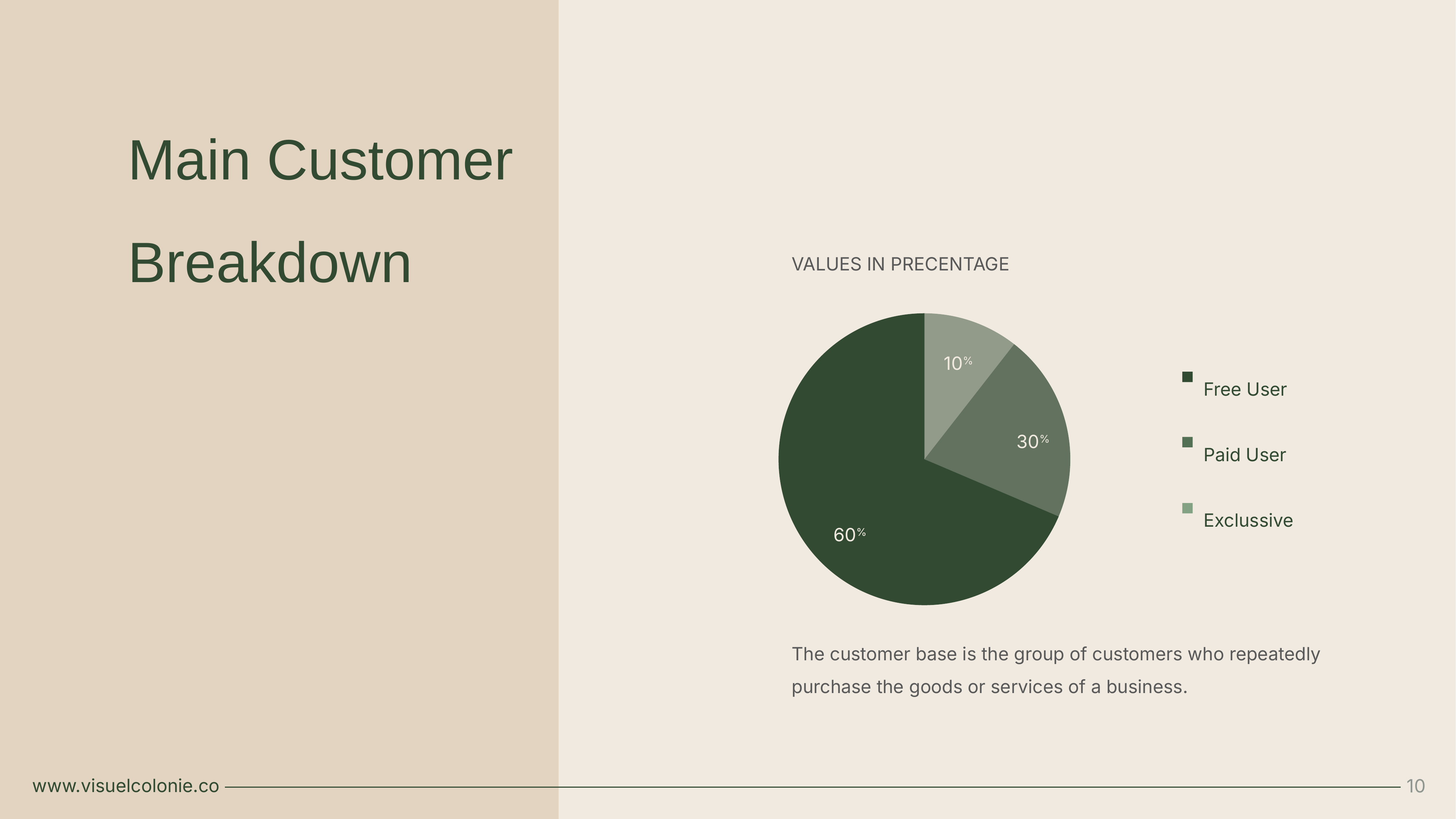

Main Customer Breakdown

VALUES IN PRECENTAGE

Free User
Paid User
Exclussive
10%

30%

60%
The customer base is the group of customers who repeatedly purchase the goods or services of a business.
www.visuelcolonie.co
10